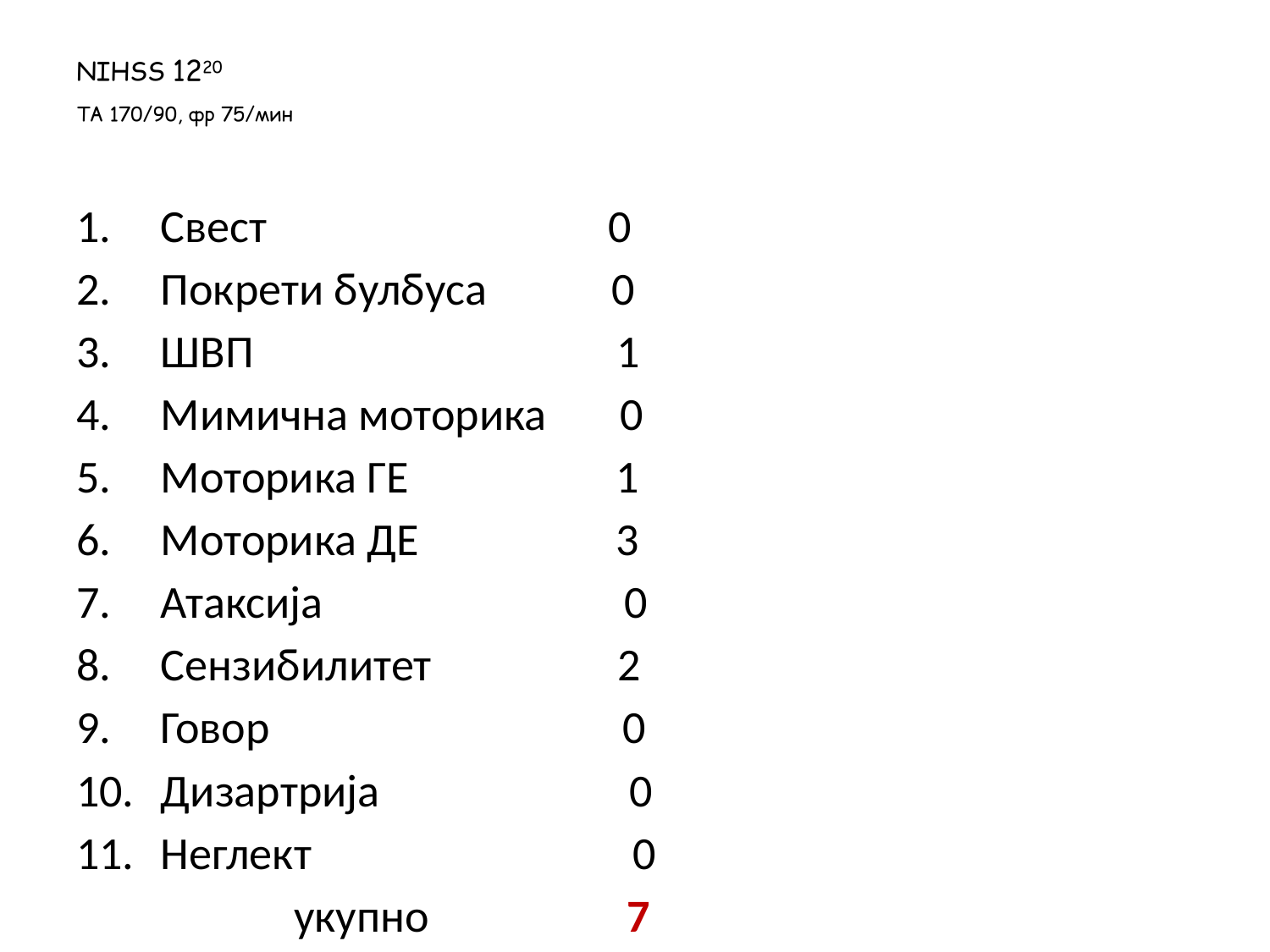

# NIHSS 1220 TA 170/90, фр 75/мин
Свест                                 0
Покрети булбуса            0
ШВП                                   1
Мимична моторика       0
Моторика ГЕ                    1
Моторика ДЕ                   3
Атаксија                             0
Сензибилитет                  2
Говор                                  0
Дизартрија                        0
Неглект                               0
                     укупно                   7